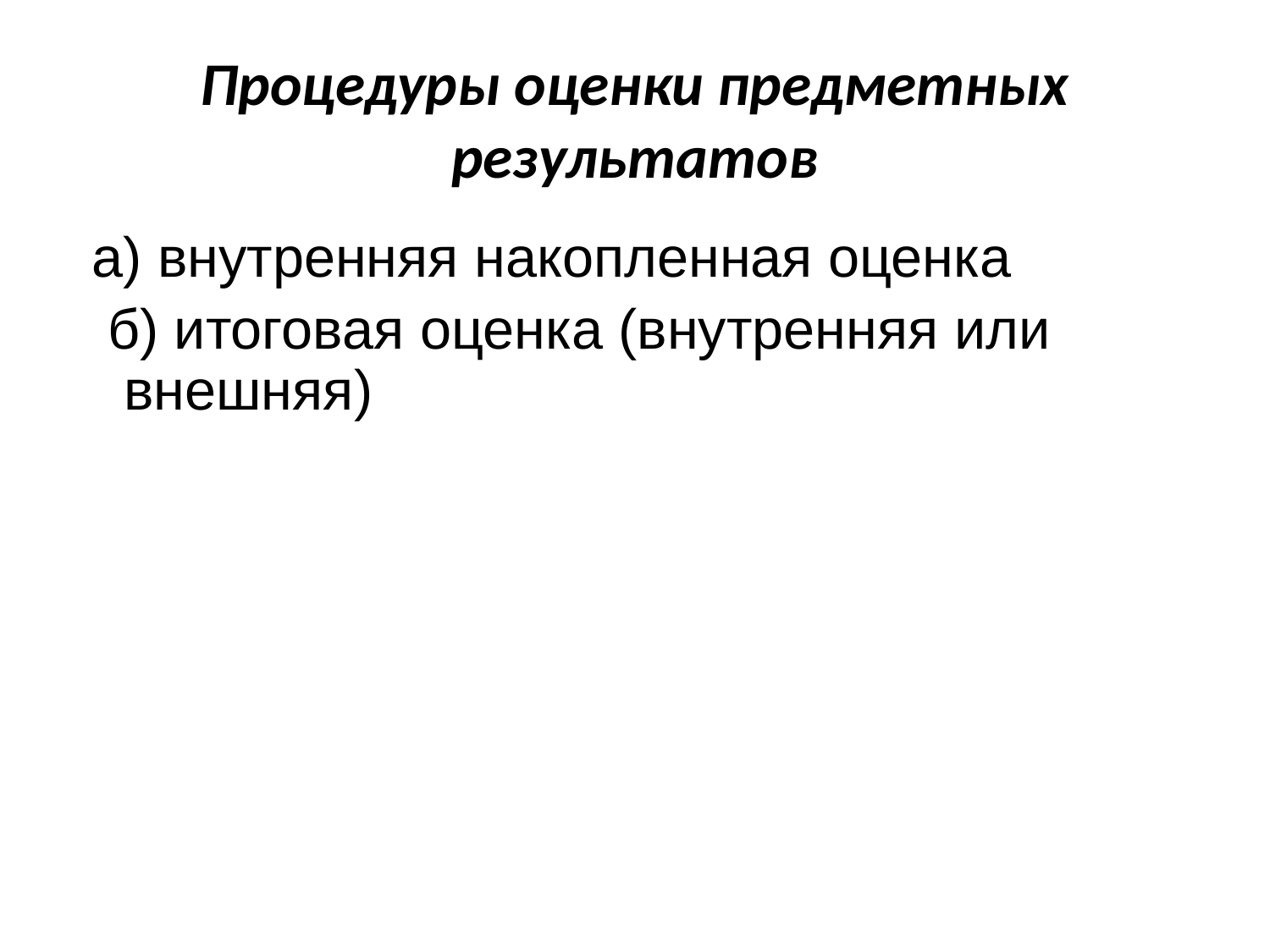

# Процедуры оценки предметных результатов
 а) внутренняя накопленная оценка
  б) итоговая оценка (внутренняя или внешняя)